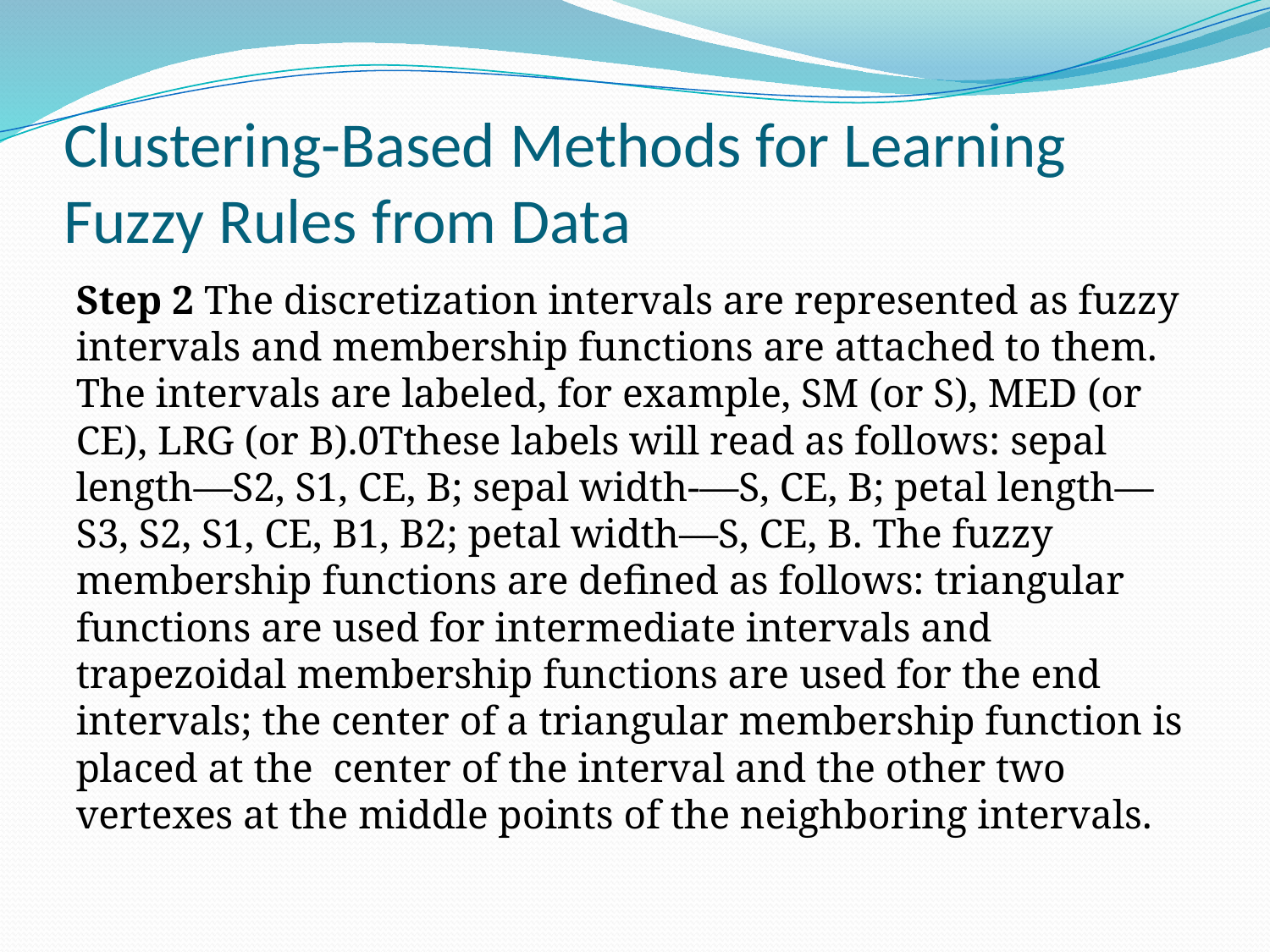

# Clustering-Based Methods for Learning Fuzzy Rules from Data
Step 2 The discretization intervals are represented as fuzzy intervals and membership functions are attached to them. The intervals are labeled, for example, SM (or S), MED (or CE), LRG (or B).0Tthese labels will read as follows: sepal length—S2, S1, CE, B; sepal width-—S, CE, B; petal length—S3, S2, S1, CE, B1, B2; petal width—S, CE, B. The fuzzy membership functions are defined as follows: triangular functions are used for intermediate intervals and trapezoidal membership functions are used for the end intervals; the center of a triangular membership function is placed at the  center of the interval and the other two vertexes at the middle points of the neighboring intervals.